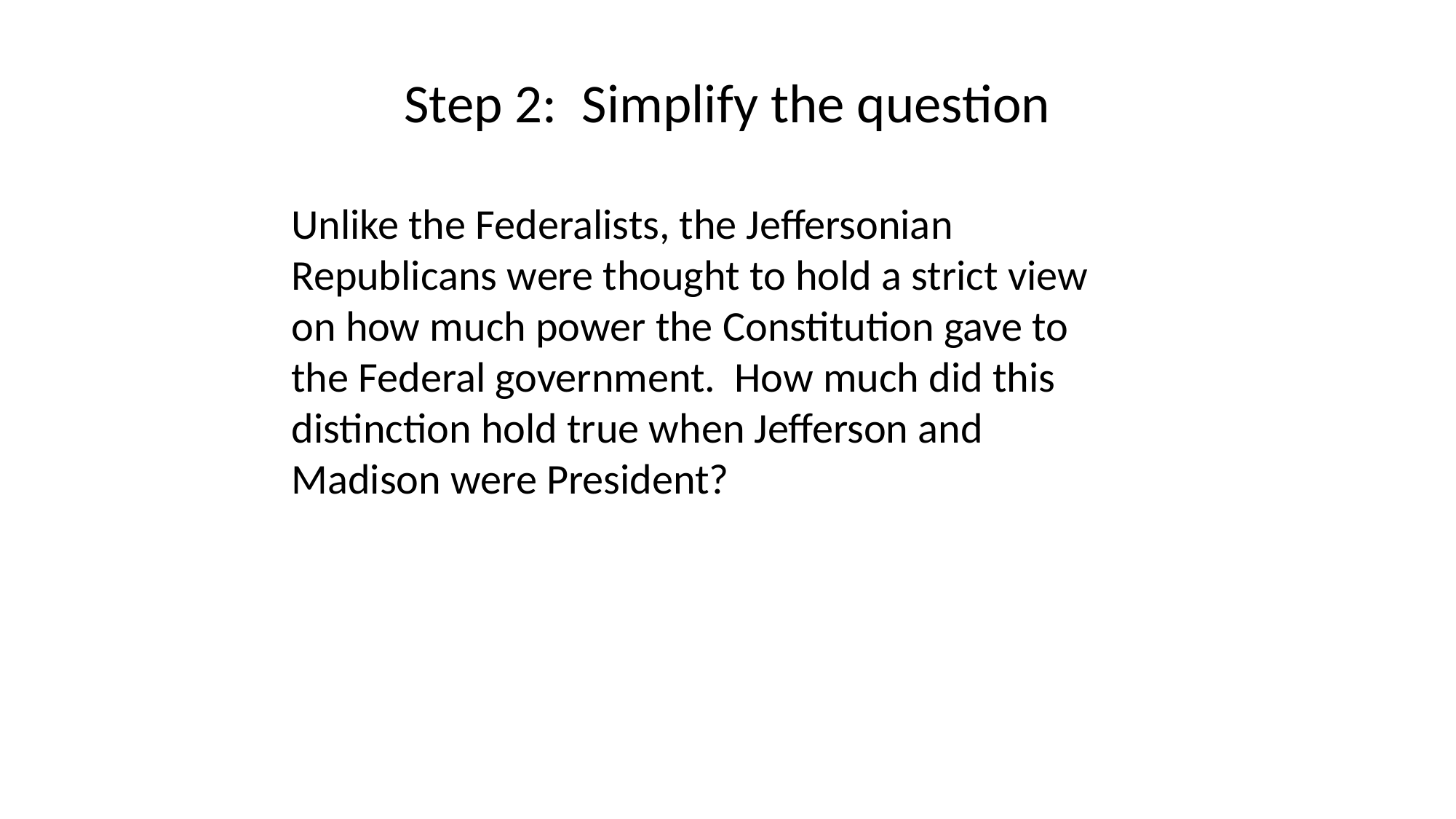

Step 2:  Simplify the question
Unlike the Federalists, the Jeffersonian Republicans were thought to hold a strict view on how much power the Constitution gave to the Federal government.  How much did this distinction hold true when Jefferson and Madison were President?